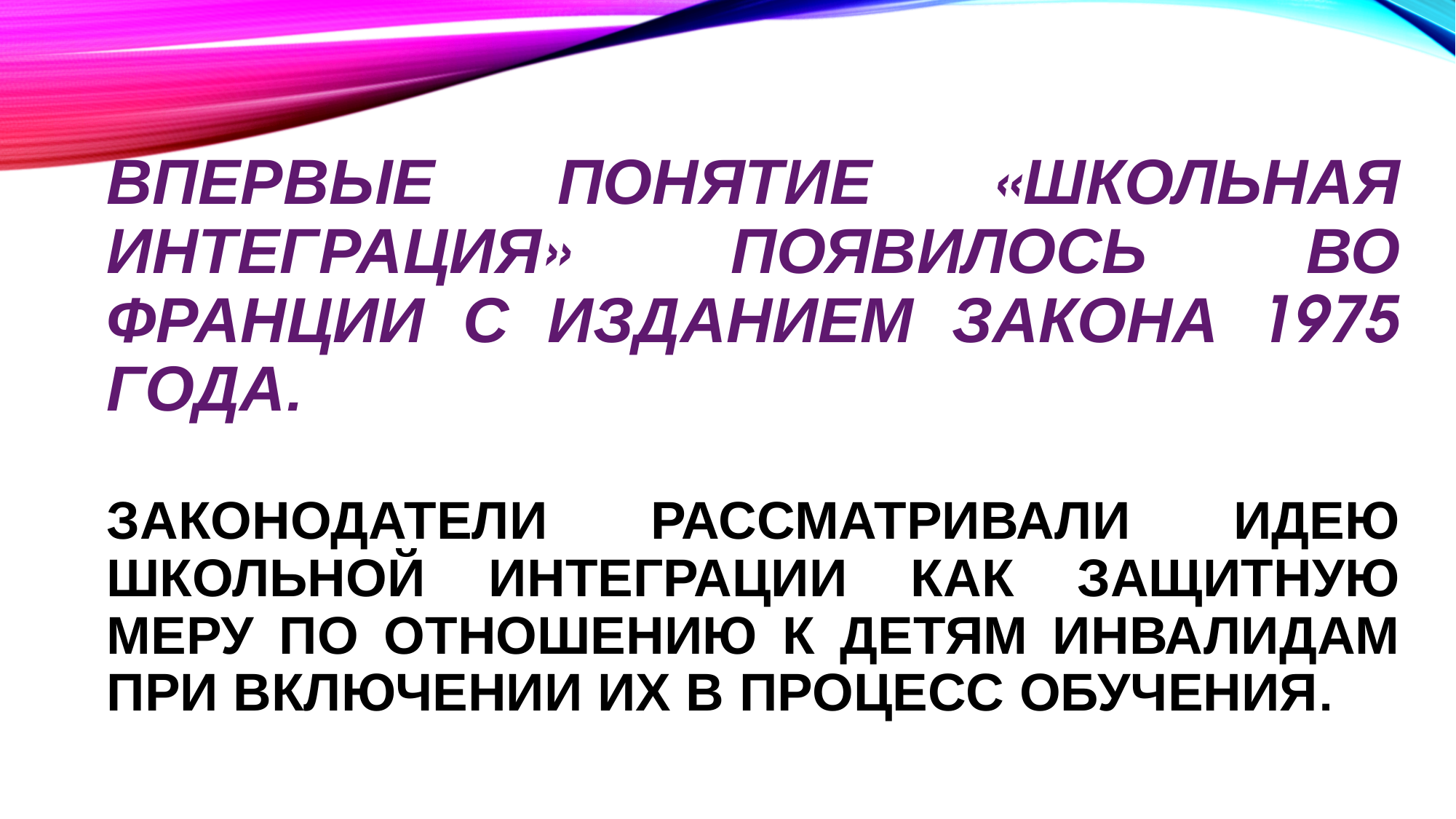

# Впервые понятие «школьная интеграция» появилось во Франции с изданием закона 1975 года. Законодатели рассматривали идею школьной интеграции как защитную меру по отношению к детям инвалидам при включении их в процесс обучения.